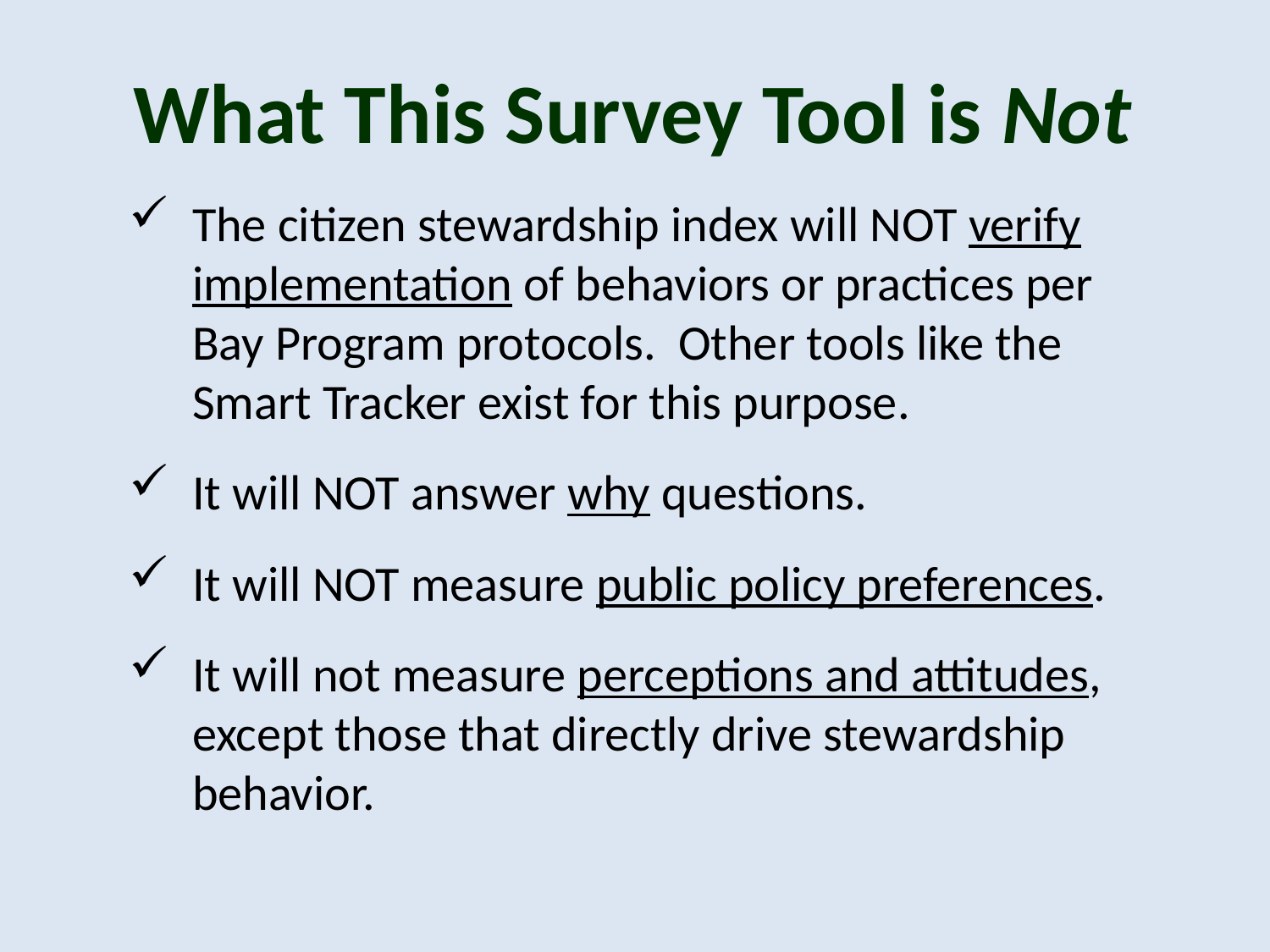

What This Survey Tool is Not
The citizen stewardship index will NOT verify implementation of behaviors or practices per Bay Program protocols.  Other tools like the Smart Tracker exist for this purpose.
It will NOT answer why questions.
It will NOT measure public policy preferences.
It will not measure perceptions and attitudes, except those that directly drive stewardship behavior.